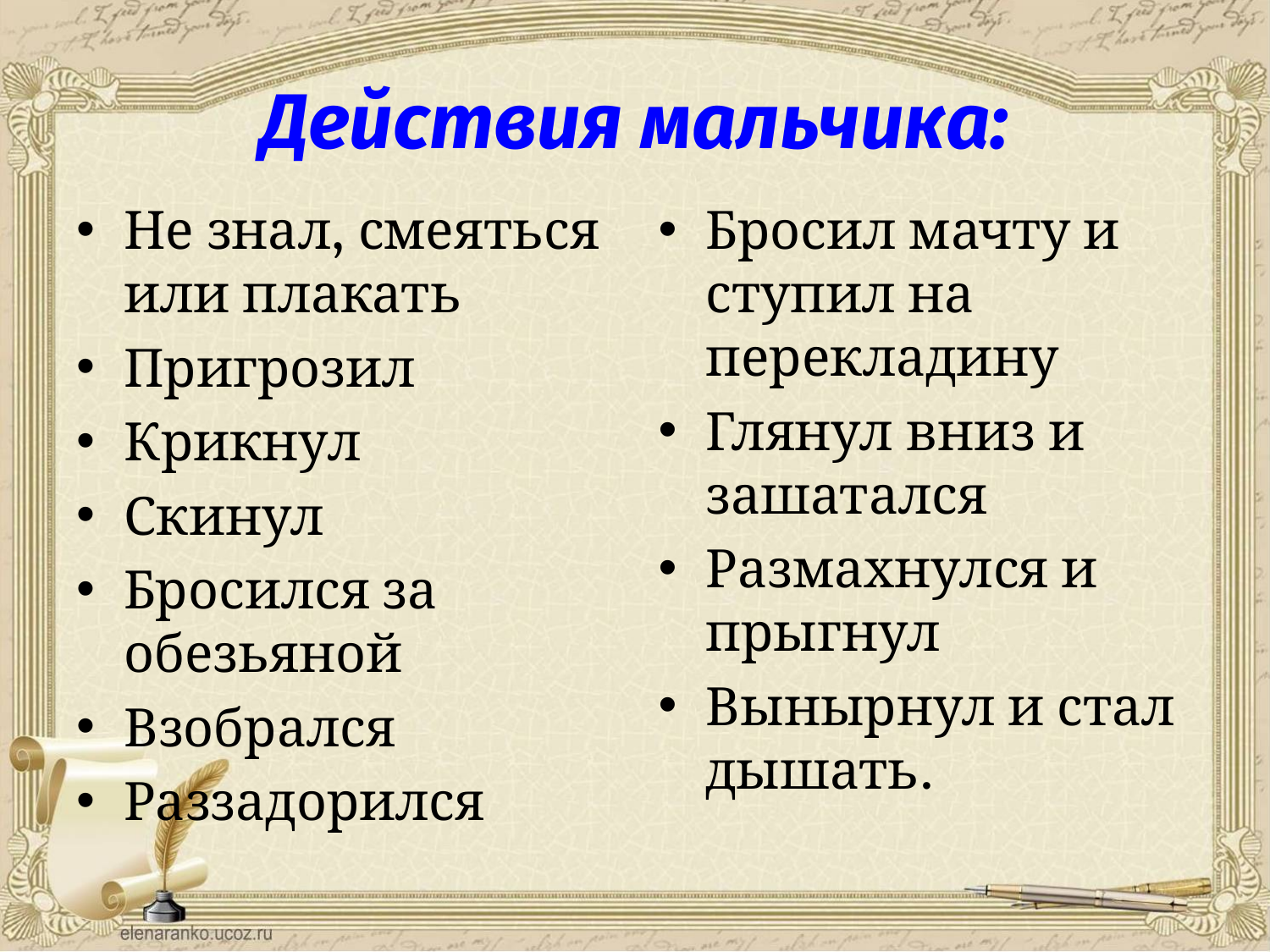

# Действия мальчика:
Не знал, смеяться или плакать
Пригрозил
Крикнул
Скинул
Бросился за обезьяной
Взобрался
Раззадорился
Бросил мачту и ступил на перекладину
Глянул вниз и зашатался
Размахнулся и прыгнул
Вынырнул и стал дышать.